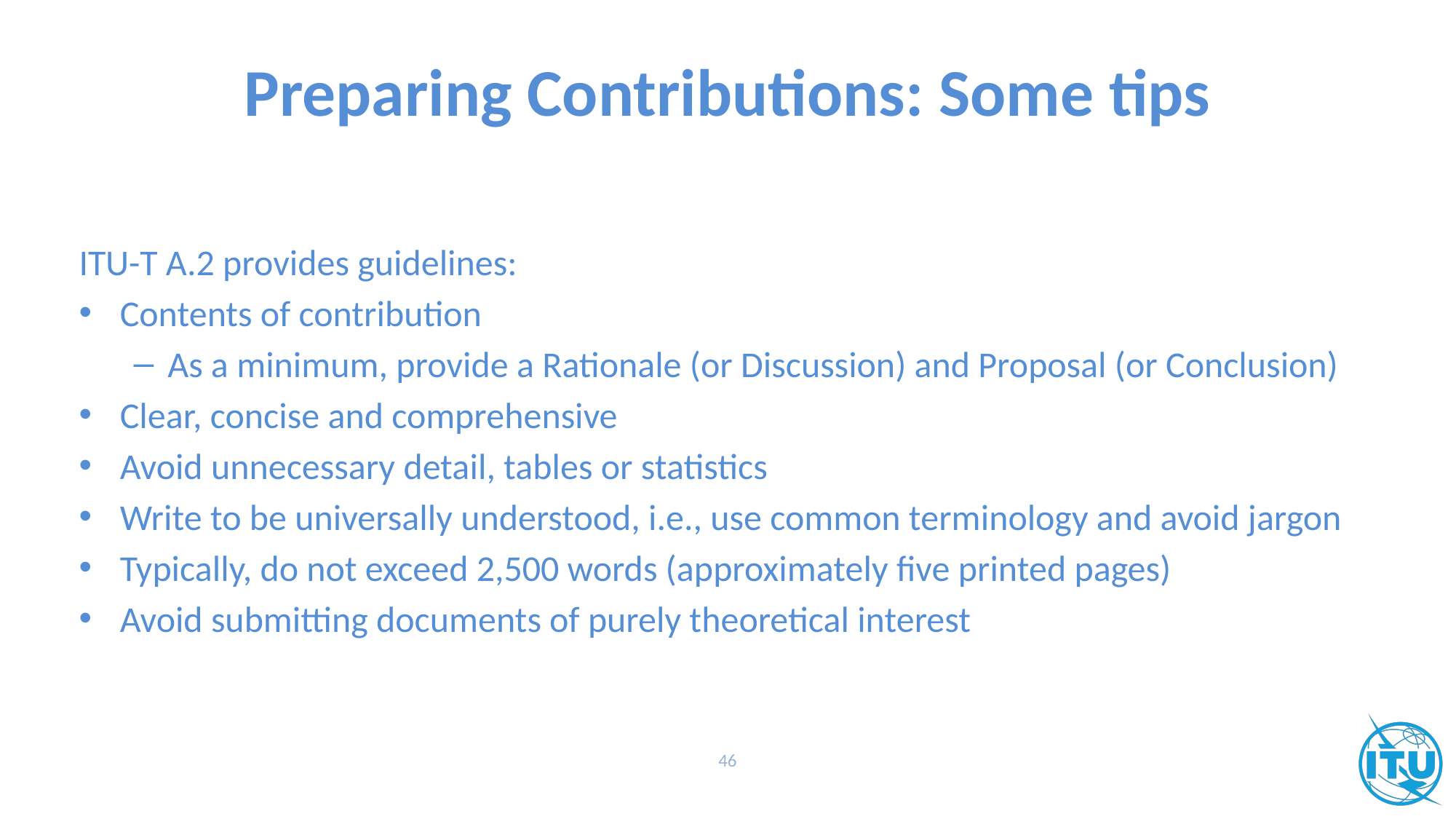

# Preparing Contributions: Some tips
ITU-T A.2 provides guidelines:
Contents of contribution
As a minimum, provide a Rationale (or Discussion) and Proposal (or Conclusion)
Clear, concise and comprehensive
Avoid unnecessary detail, tables or statistics
Write to be universally understood, i.e., use common terminology and avoid jargon
Typically, do not exceed 2,500 words (approximately five printed pages)
Avoid submitting documents of purely theoretical interest

46